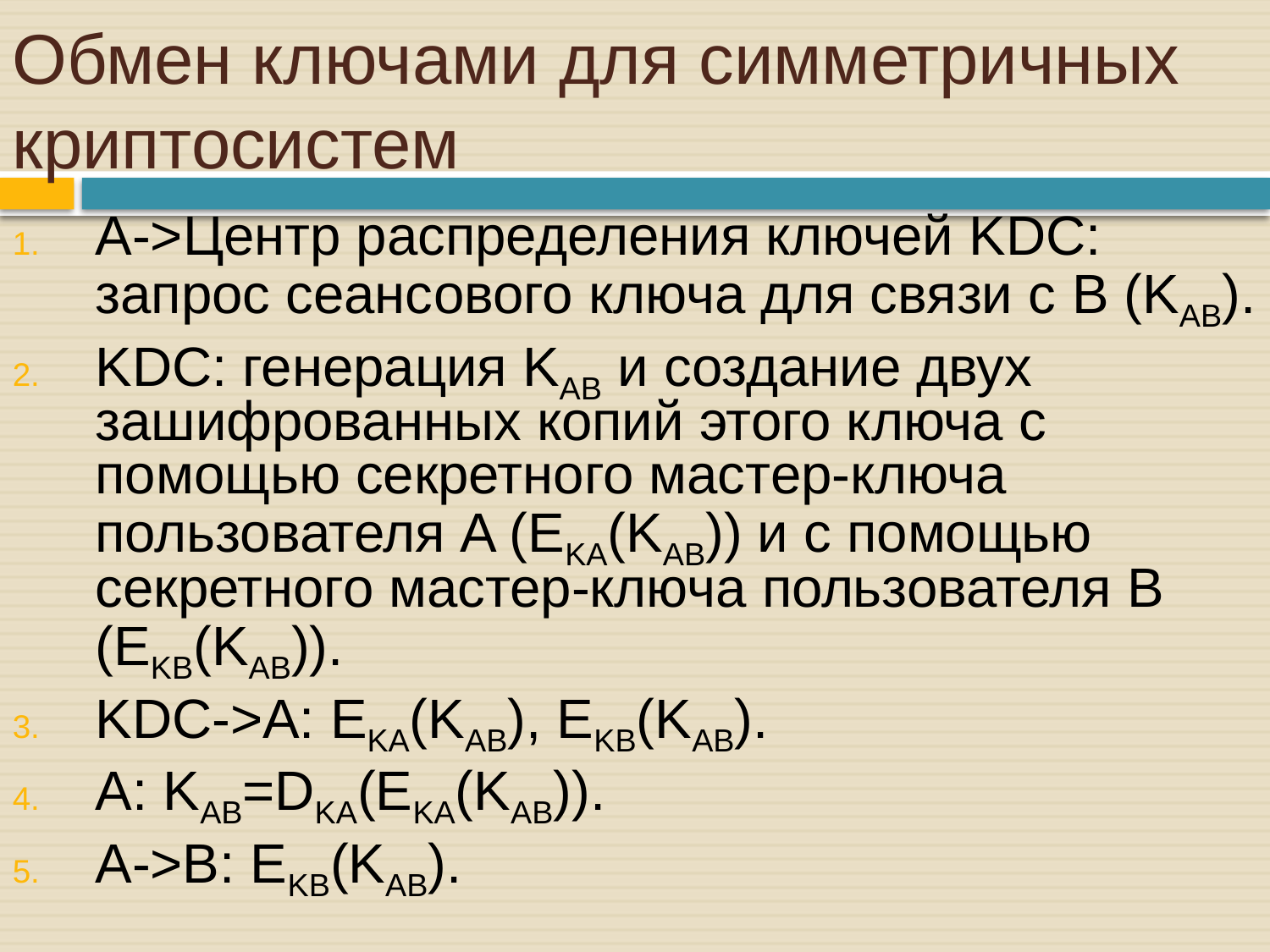

# Обмен ключами для симметричных криптосистем
A->Центр распределения ключей KDC: запрос сеансового ключа для связи с B (KAB).
KDC: генерация KAB и создание двух зашифрованных копий этого ключа с помощью секретного мастер-ключа пользователя A (EKA(KAB)) и с помощью секретного мастер-ключа пользователя B (EKB(KAB)).
KDC->A: EKA(KAB), EKB(KAB).
A: KAB=DKA(EKA(KAB)).
A->B: EKB(KAB).